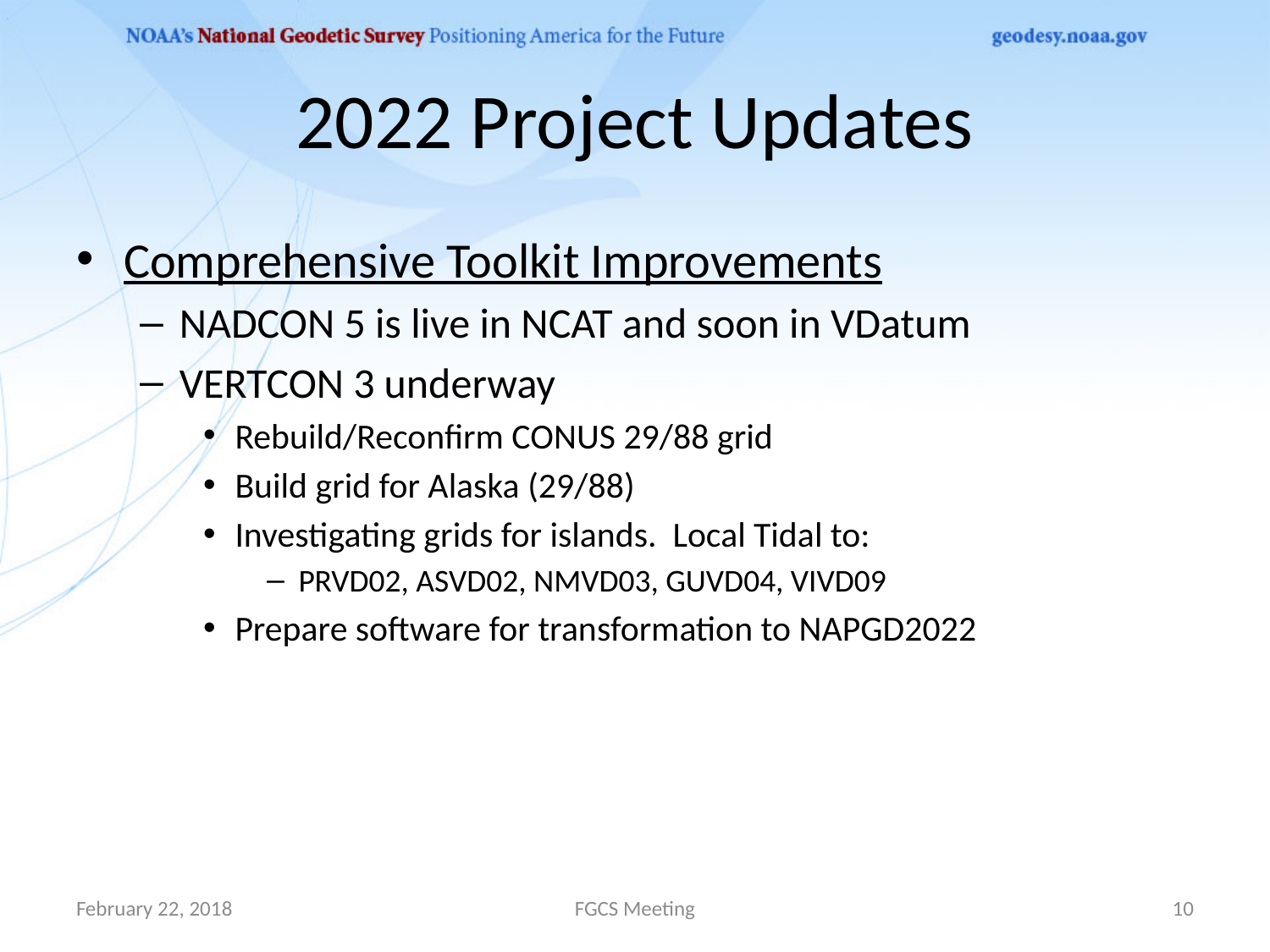

# 2022 Project Updates
Comprehensive Toolkit Improvements
NADCON 5 is live in NCAT and soon in VDatum
VERTCON 3 underway
Rebuild/Reconfirm CONUS 29/88 grid
Build grid for Alaska (29/88)
Investigating grids for islands.  Local Tidal to:
PRVD02, ASVD02, NMVD03, GUVD04, VIVD09
Prepare software for transformation to NAPGD2022
February 22, 2018
FGCS Meeting
10